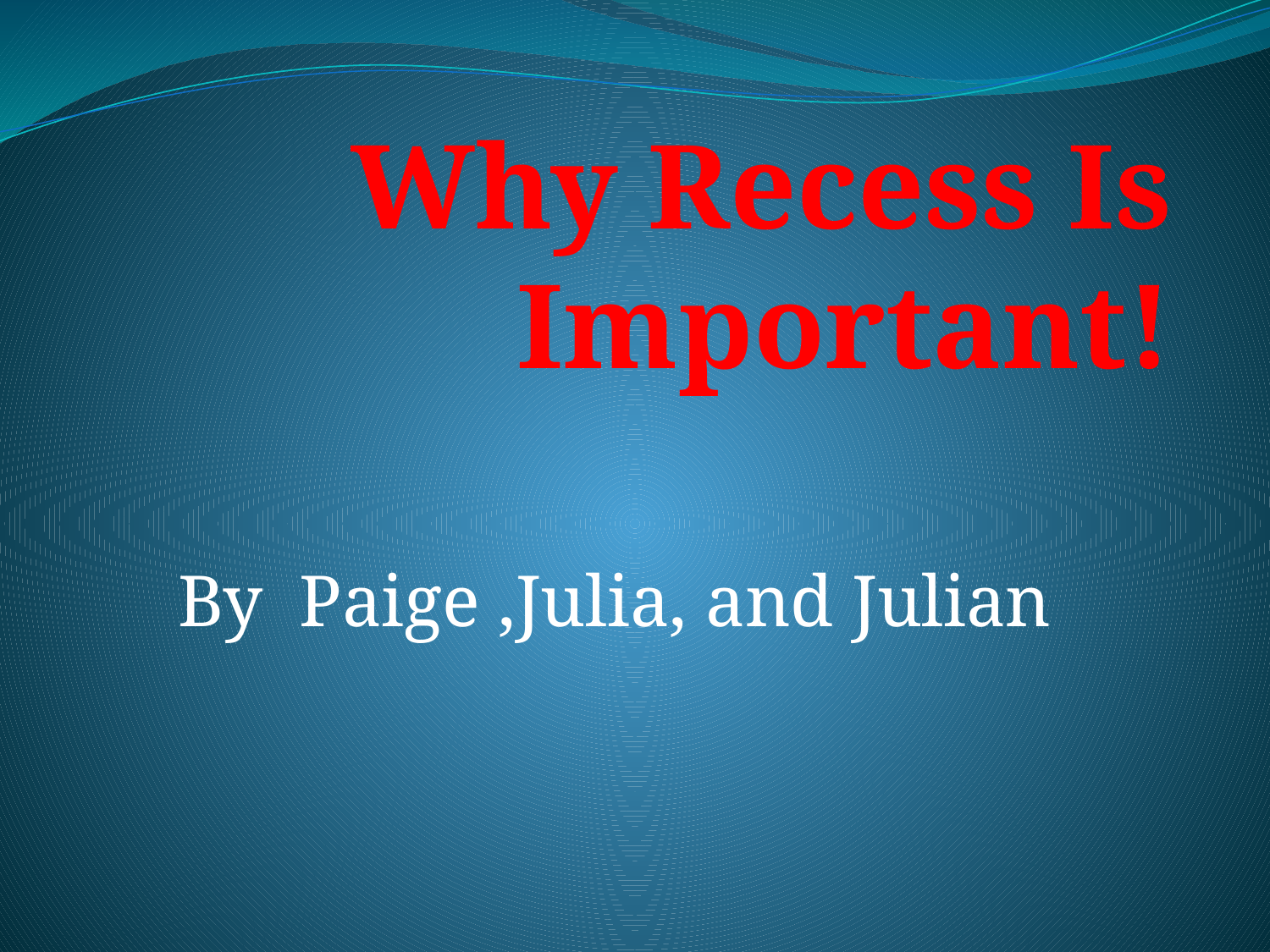

# Why Recess Is Important!
By  Paige ,Julia, and Julian